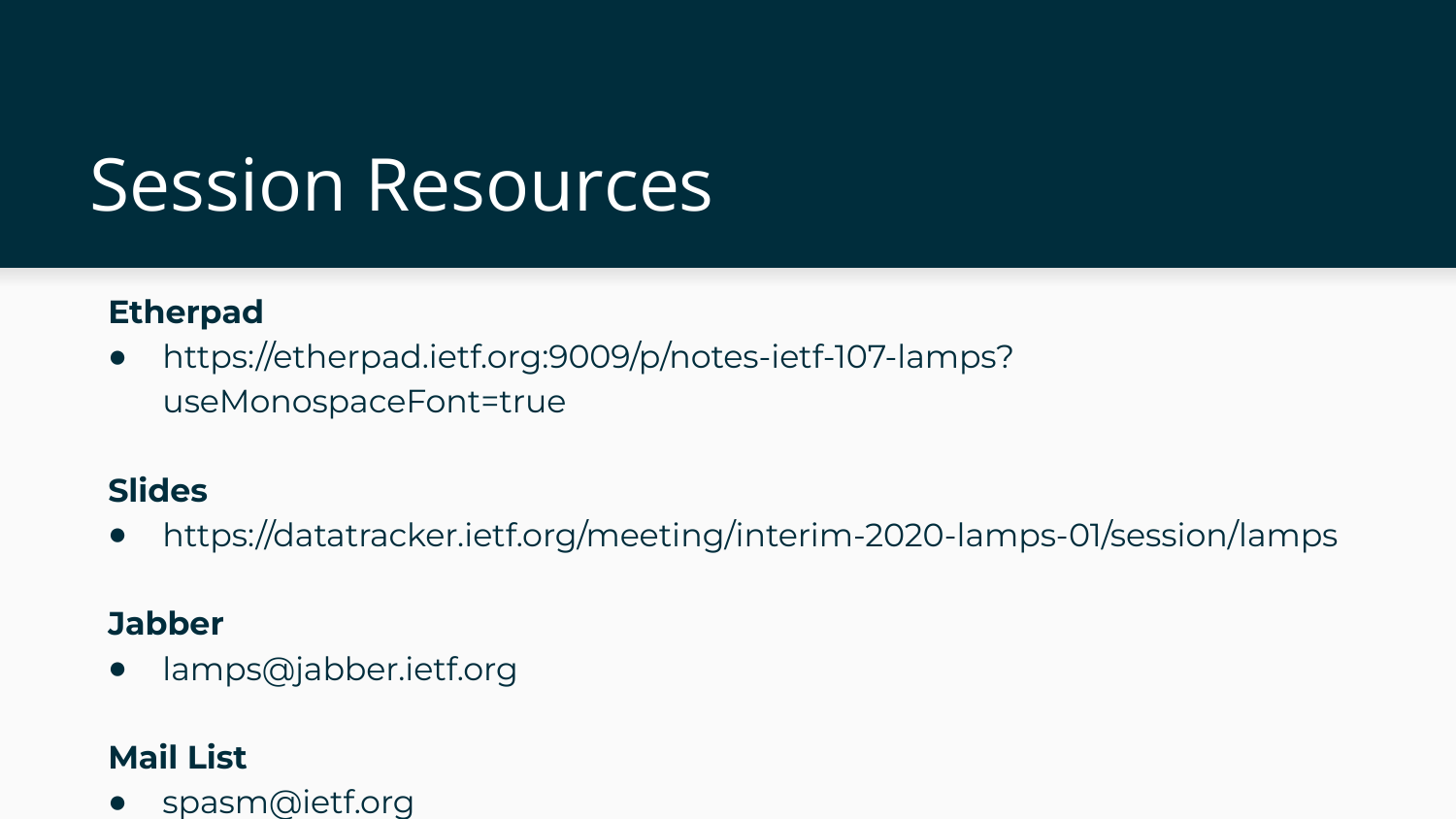

# Session Resources
Etherpad
https://etherpad.ietf.org:9009/p/notes-ietf-107-lamps?useMonospaceFont=true

Slides
https://datatracker.ietf.org/meeting/interim-2020-lamps-01/session/lamps

Jabber
lamps@jabber.ietf.org

Mail List
spasm@ietf.org